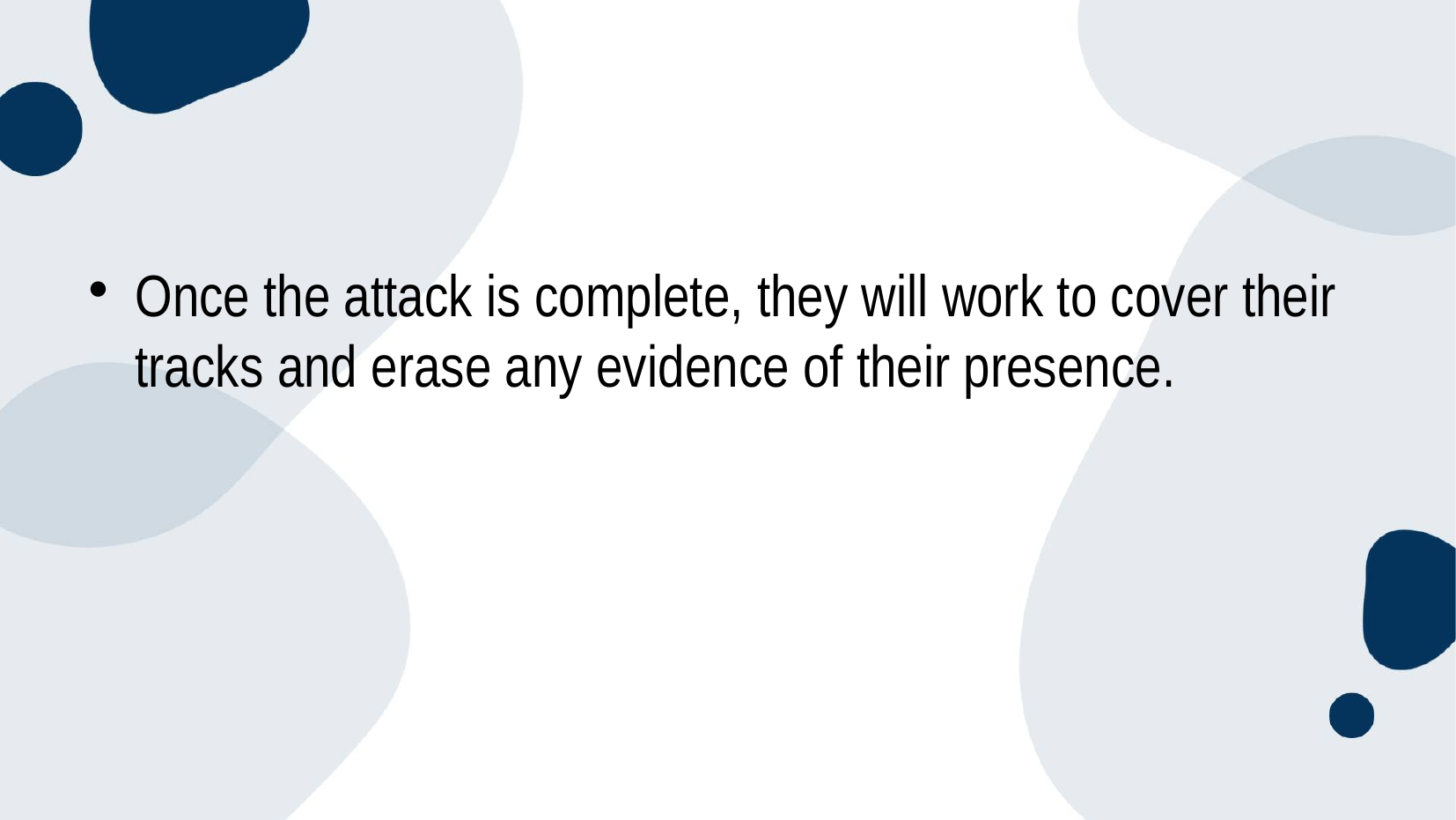

#
Once the attack is complete, they will work to cover their tracks and erase any evidence of their presence.